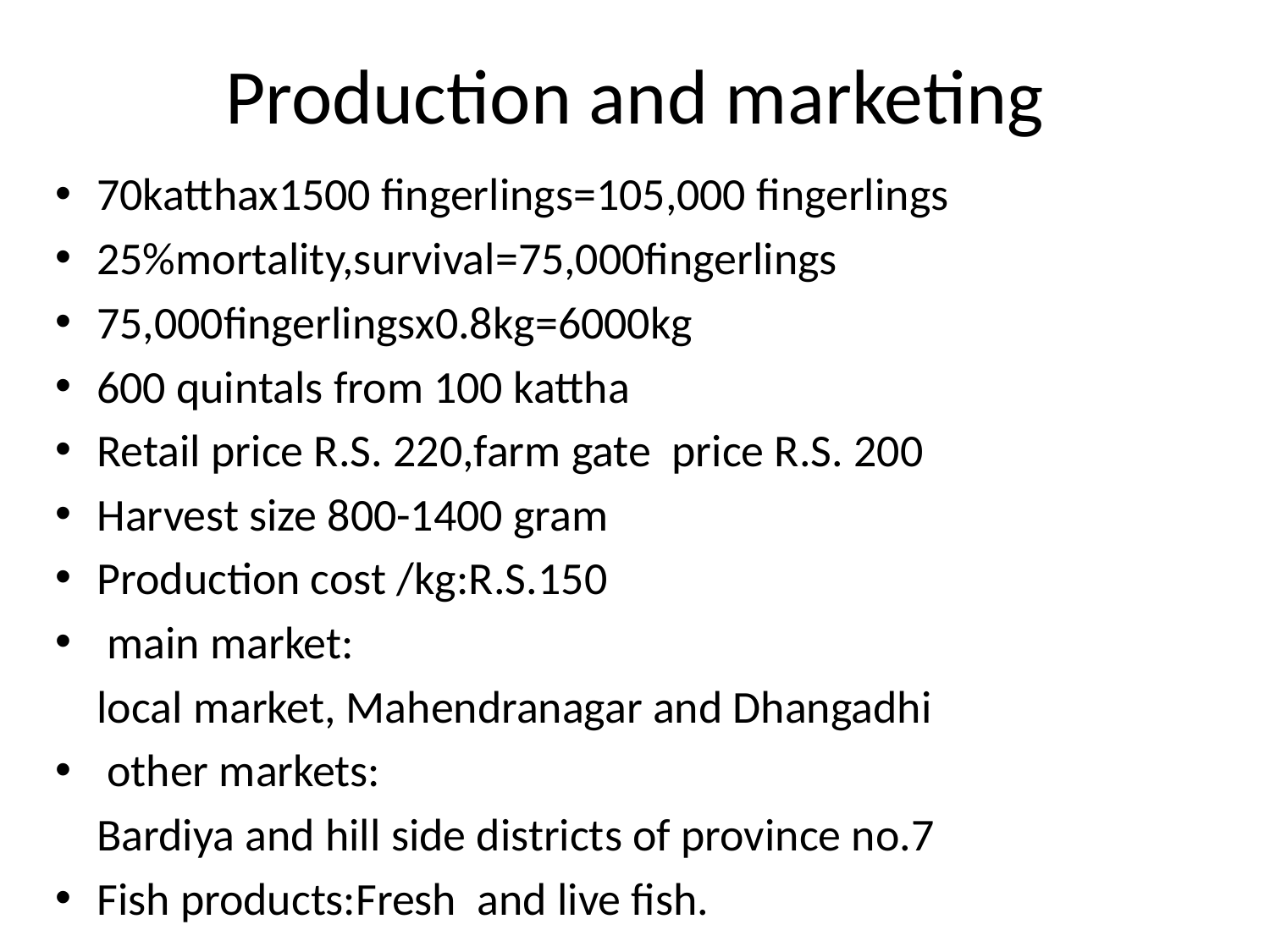

# Production and marketing
70katthax1500 fingerlings=105,000 fingerlings
25%mortality,survival=75,000fingerlings
75,000fingerlingsx0.8kg=6000kg
600 quintals from 100 kattha
Retail price R.S. 220,farm gate  price R.S. 200
Harvest size 800-1400 gram
Production cost /kg:R.S.150
 main market:
	local market, Mahendranagar and Dhangadhi
 other markets:
	Bardiya and hill side districts of province no.7
Fish products:Fresh  and live fish.